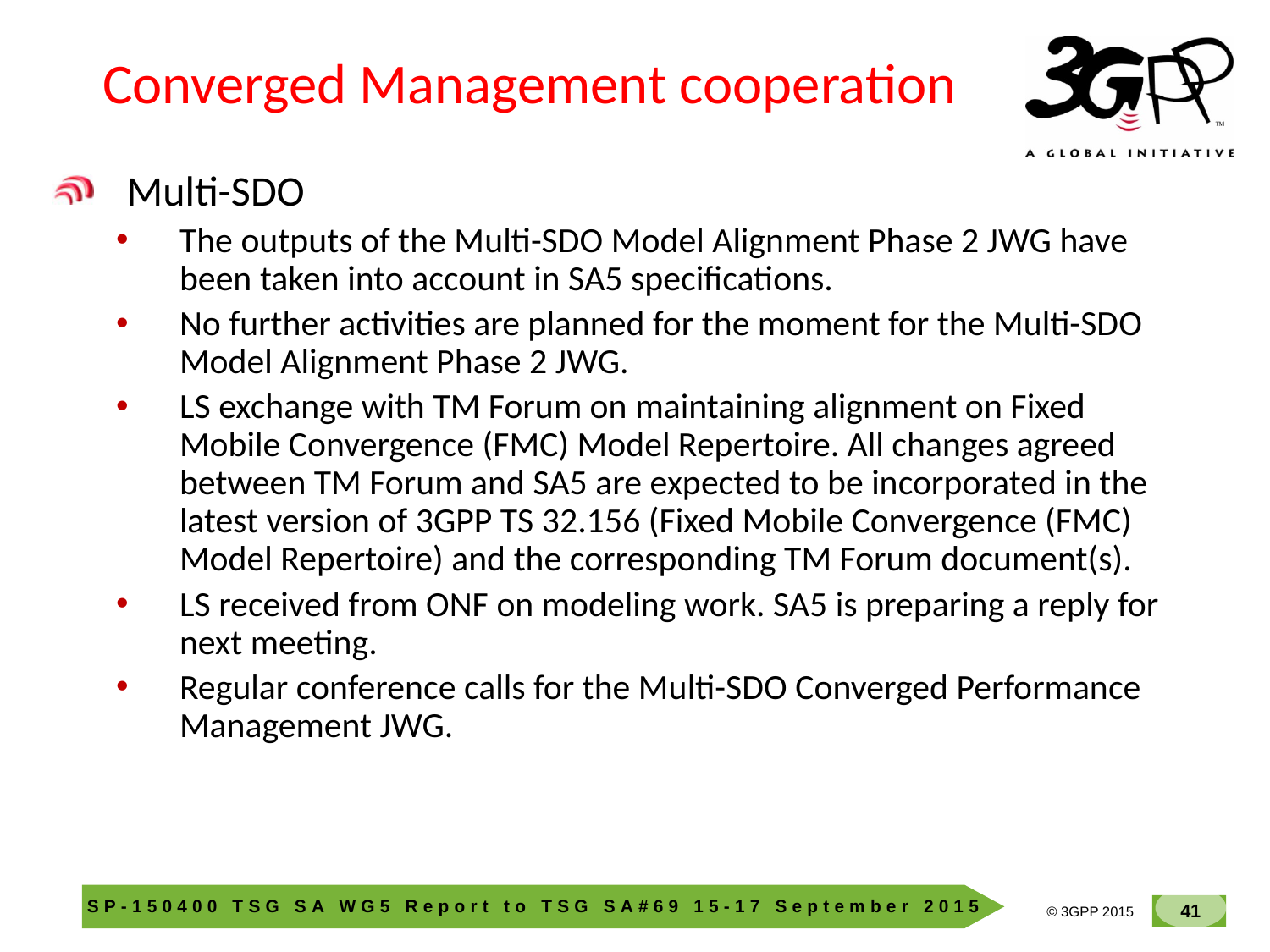

# Converged Management cooperation
Multi-SDO
The outputs of the Multi-SDO Model Alignment Phase 2 JWG have been taken into account in SA5 specifications.
No further activities are planned for the moment for the Multi-SDO Model Alignment Phase 2 JWG.
LS exchange with TM Forum on maintaining alignment on Fixed Mobile Convergence (FMC) Model Repertoire. All changes agreed between TM Forum and SA5 are expected to be incorporated in the latest version of 3GPP TS 32.156 (Fixed Mobile Convergence (FMC) Model Repertoire) and the corresponding TM Forum document(s).
LS received from ONF on modeling work. SA5 is preparing a reply for next meeting.
Regular conference calls for the Multi-SDO Converged Performance Management JWG.